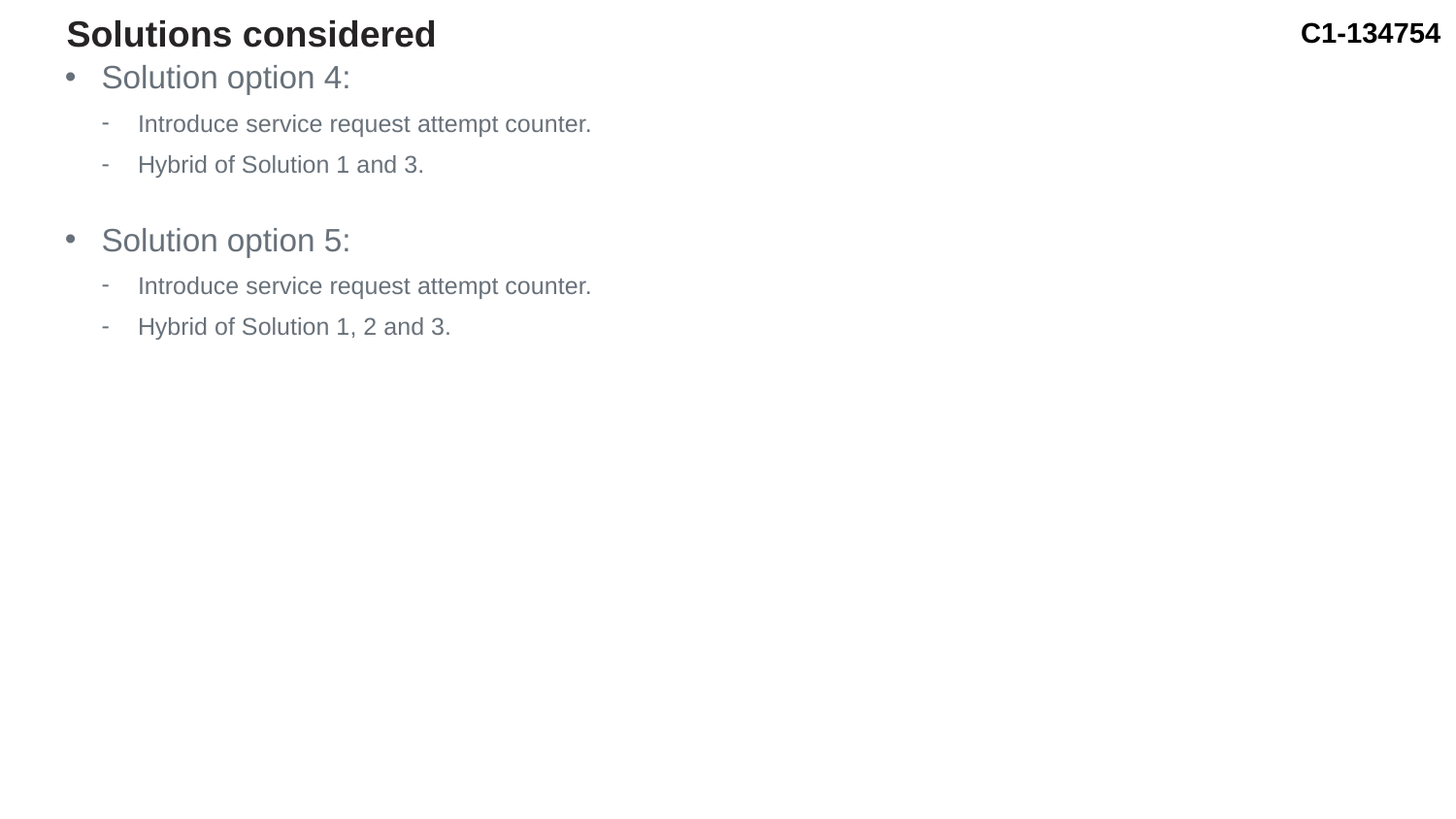

# Solutions considered
Solution option 4:
Introduce service request attempt counter.
Hybrid of Solution 1 and 3.

Solution option 5:
Introduce service request attempt counter.
Hybrid of Solution 1, 2 and 3.